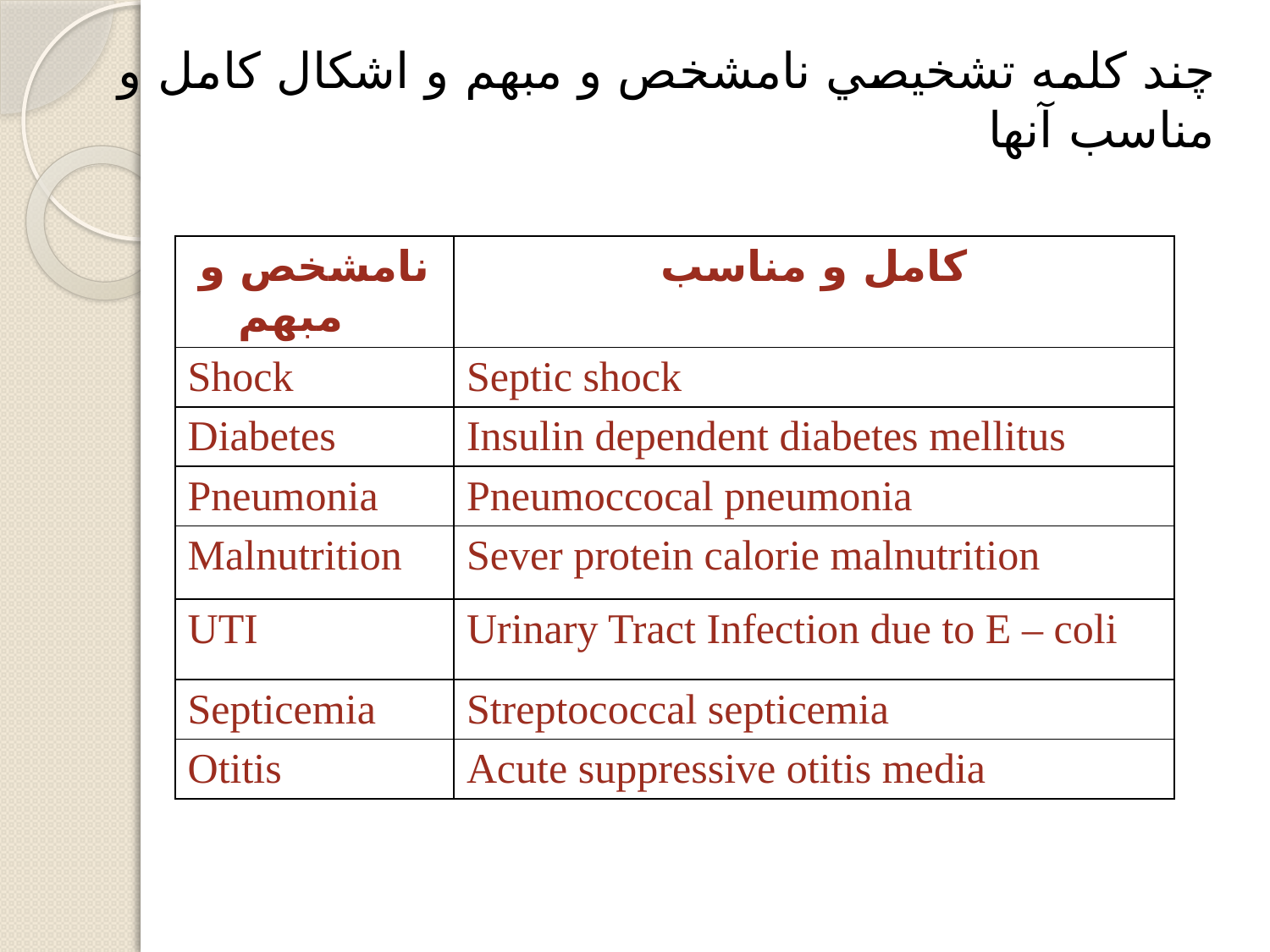

چند كلمه تشخيصي نامشخص و مبهم و اشكال كامل و مناسب آنها
| نامشخص و مبهم | كامل و مناسب |
| --- | --- |
| Shock | Septic shock |
| Diabetes | Insulin dependent diabetes mellitus |
| Pneumonia | Pneumoccocal pneumonia |
| Malnutrition | Sever protein calorie malnutrition |
| UTI | Urinary Tract Infection due to E – coli |
| Septicemia | Streptococcal septicemia |
| Otitis | Acute suppressive otitis media |